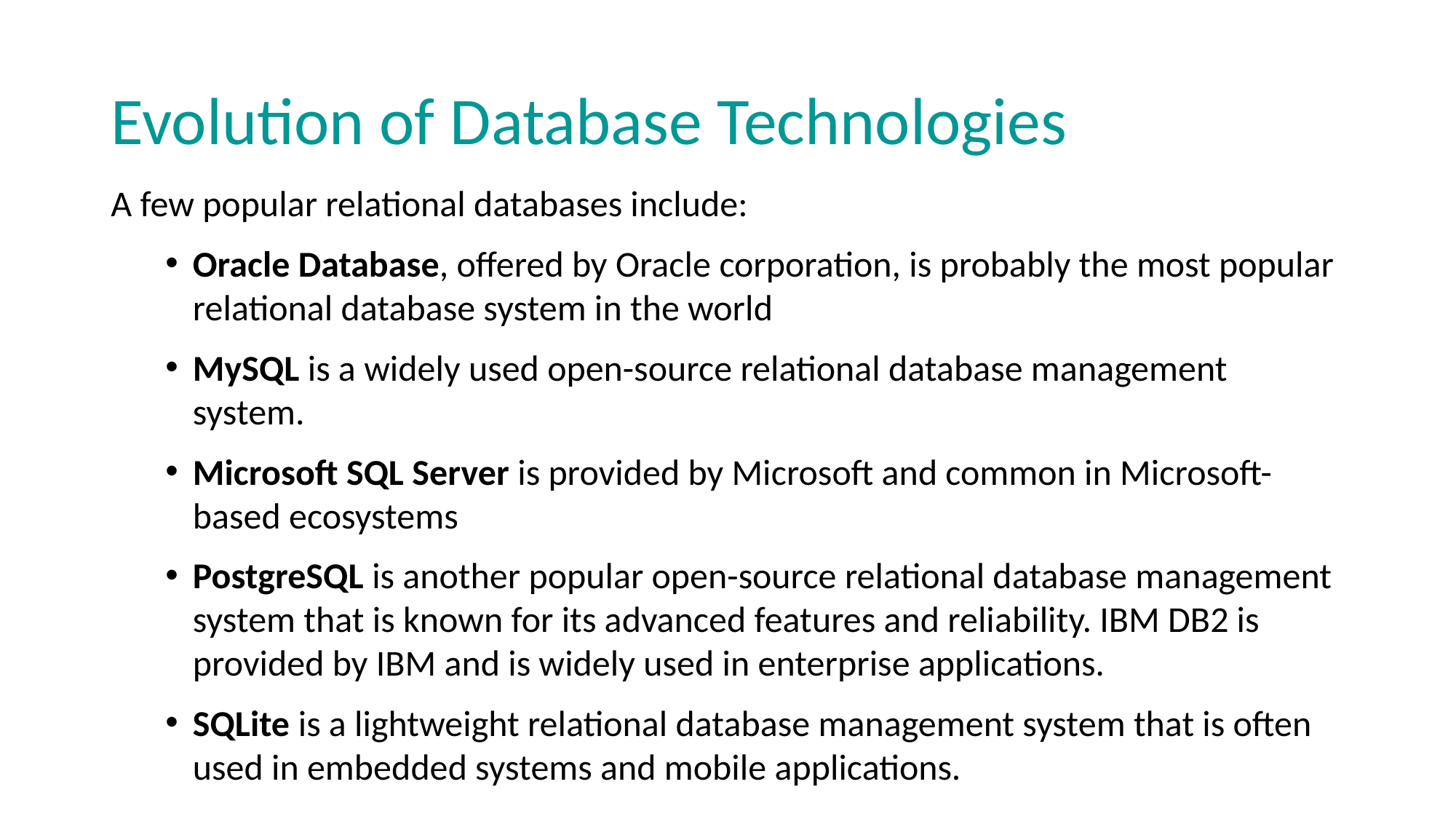

# Evolution of Database Technologies
A few popular relational databases include:
Oracle Database, offered by Oracle corporation, is probably the most popular relational database system in the world
MySQL is a widely used open-source relational database management system.
Microsoft SQL Server is provided by Microsoft and common in Microsoft-based ecosystems
PostgreSQL is another popular open-source relational database management system that is known for its advanced features and reliability. IBM DB2 is provided by IBM and is widely used in enterprise applications.
SQLite is a lightweight relational database management system that is often used in embedded systems and mobile applications.